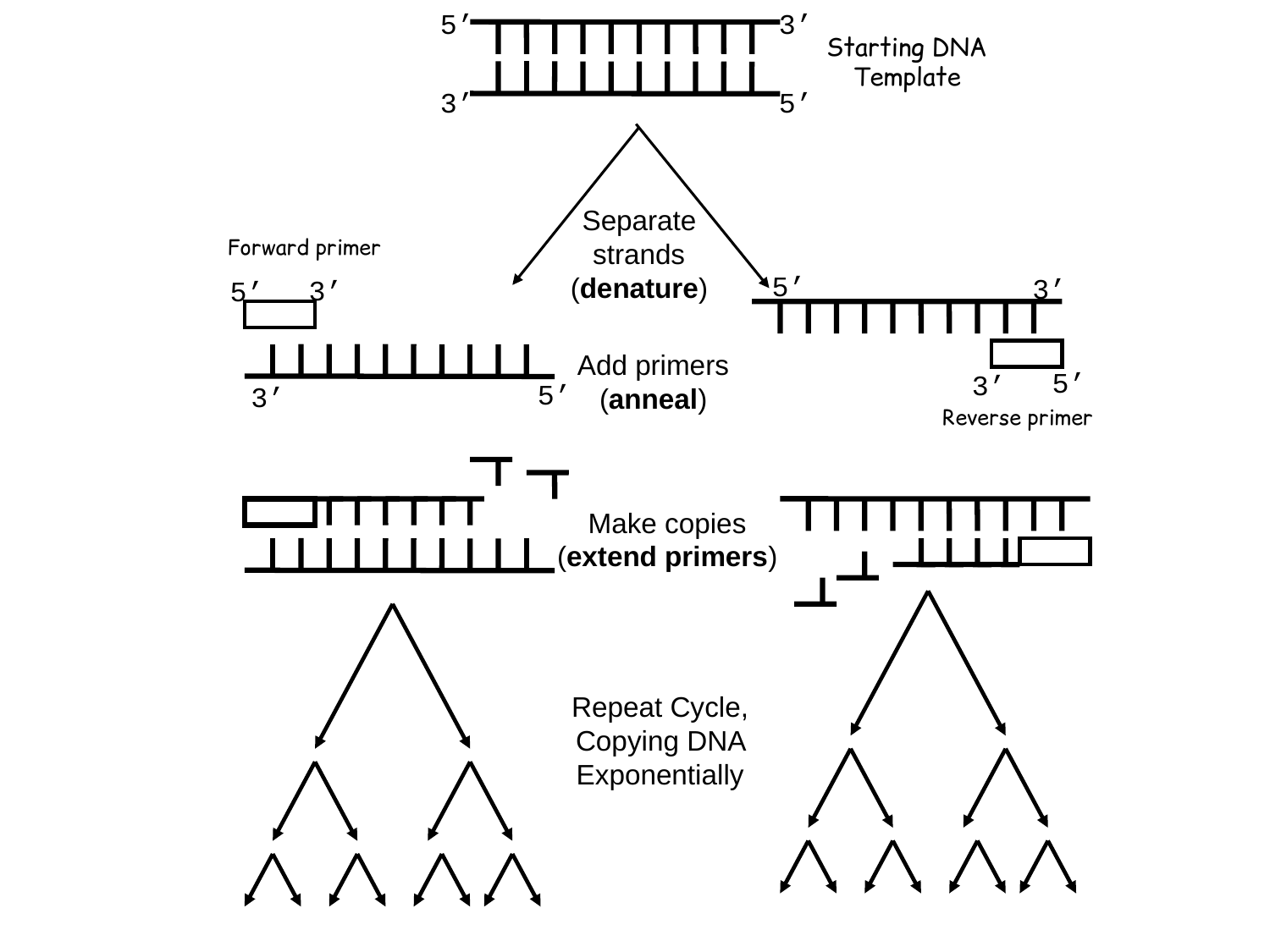

5’
3’

Starting DNA Template
3’
5’

Separate strands (denature)
Forward primer
5’
3’
3’
5’

Add primers (anneal)
5’
3’
5’
3’
Reverse primer

Make copies (extend primers)

Repeat Cycle, Copying DNA Exponentially